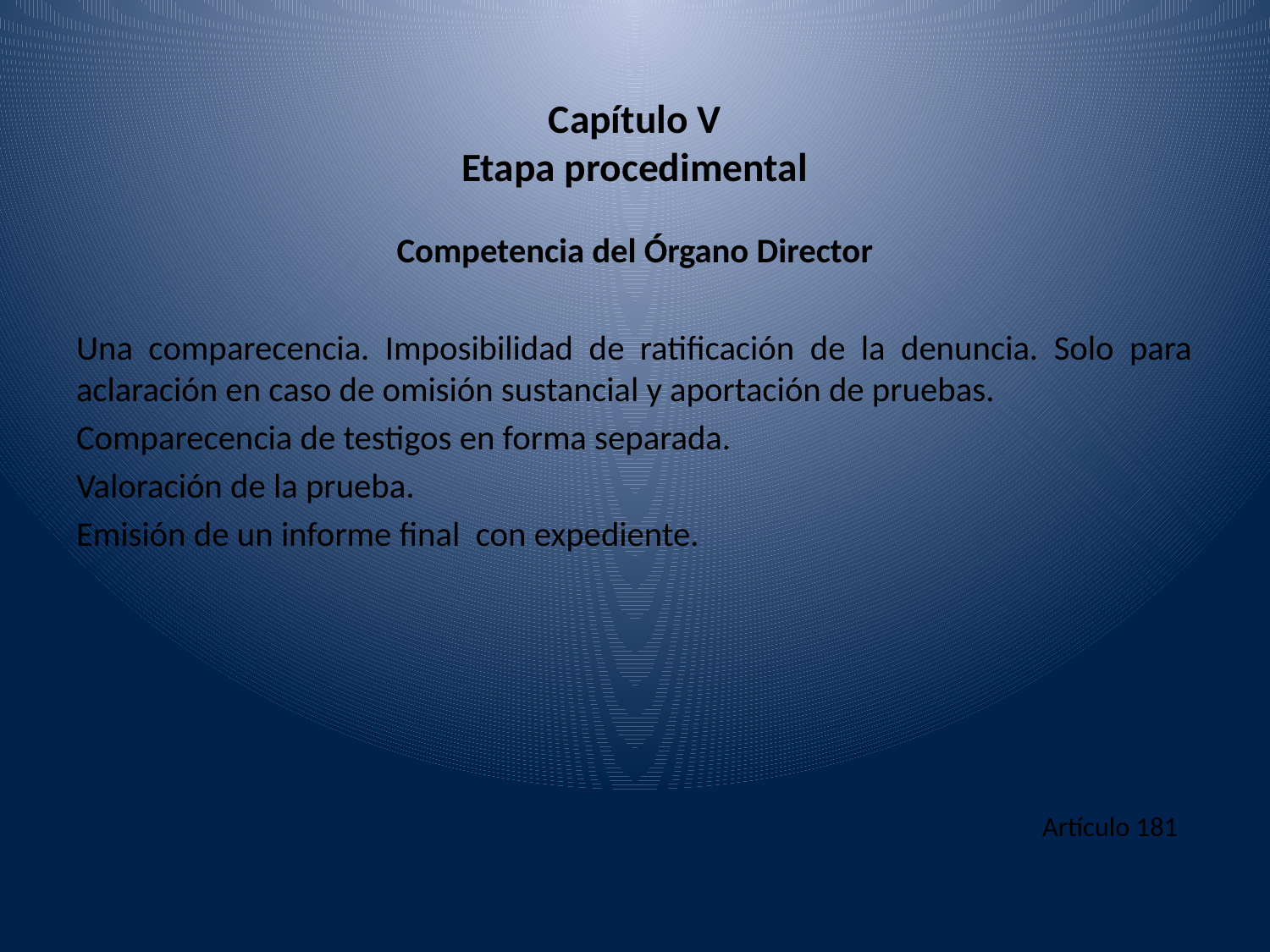

# Capítulo V Etapa procedimental
Competencia del Órgano Director

Una comparecencia. Imposibilidad de ratificación de la denuncia. Solo para aclaración en caso de omisión sustancial y aportación de pruebas.
Comparecencia de testigos en forma separada.
Valoración de la prueba.
Emisión de un informe final  con expediente.

Artículo 181